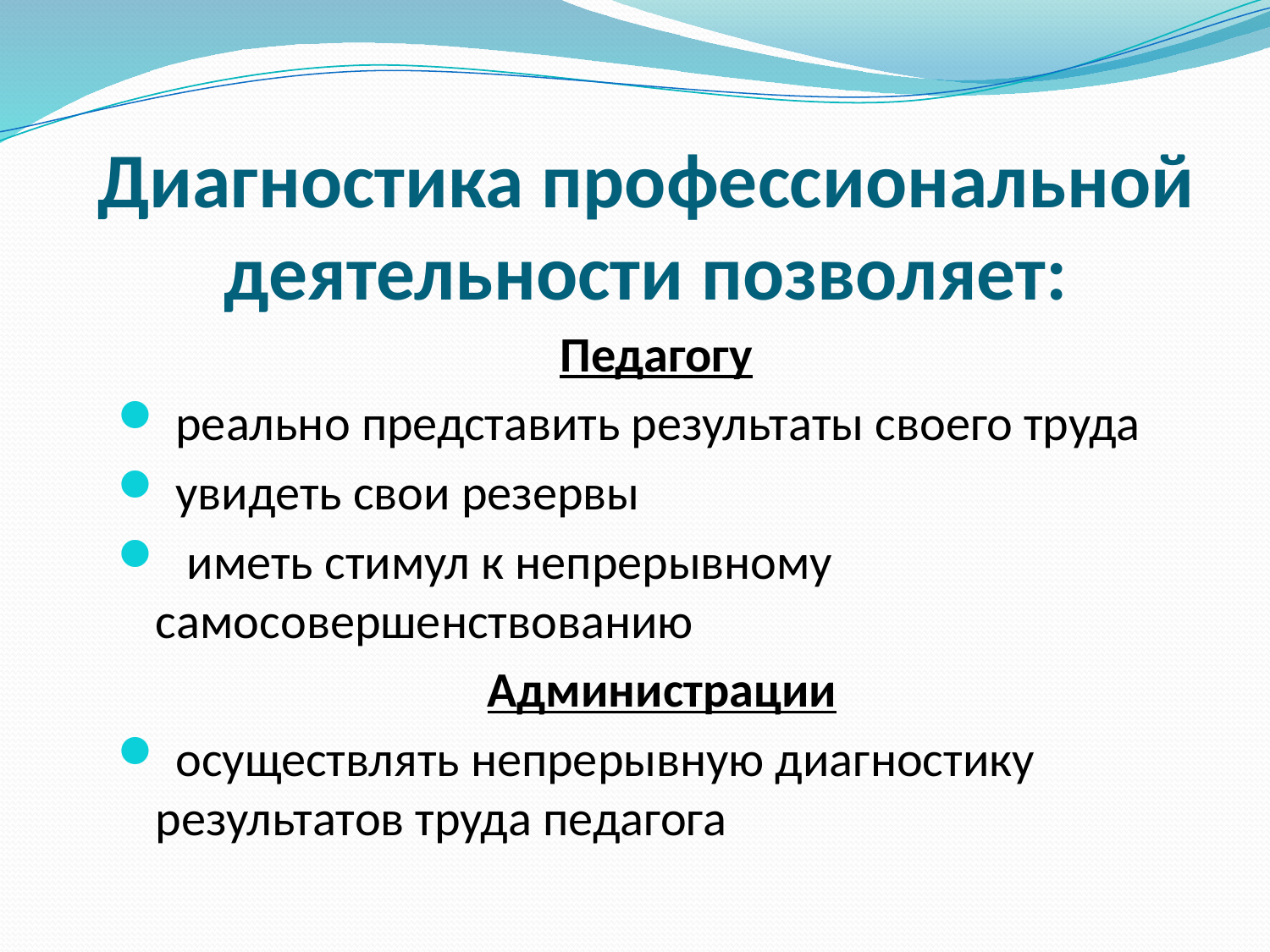

# Диагностика профессиональной деятельности позволяет:
Педагогу
 реально представить результаты своего труда
 увидеть свои резервы
  иметь стимул к непрерывному самосовершенствованию
 Администрации
 осуществлять непрерывную диагностику результатов труда педагога